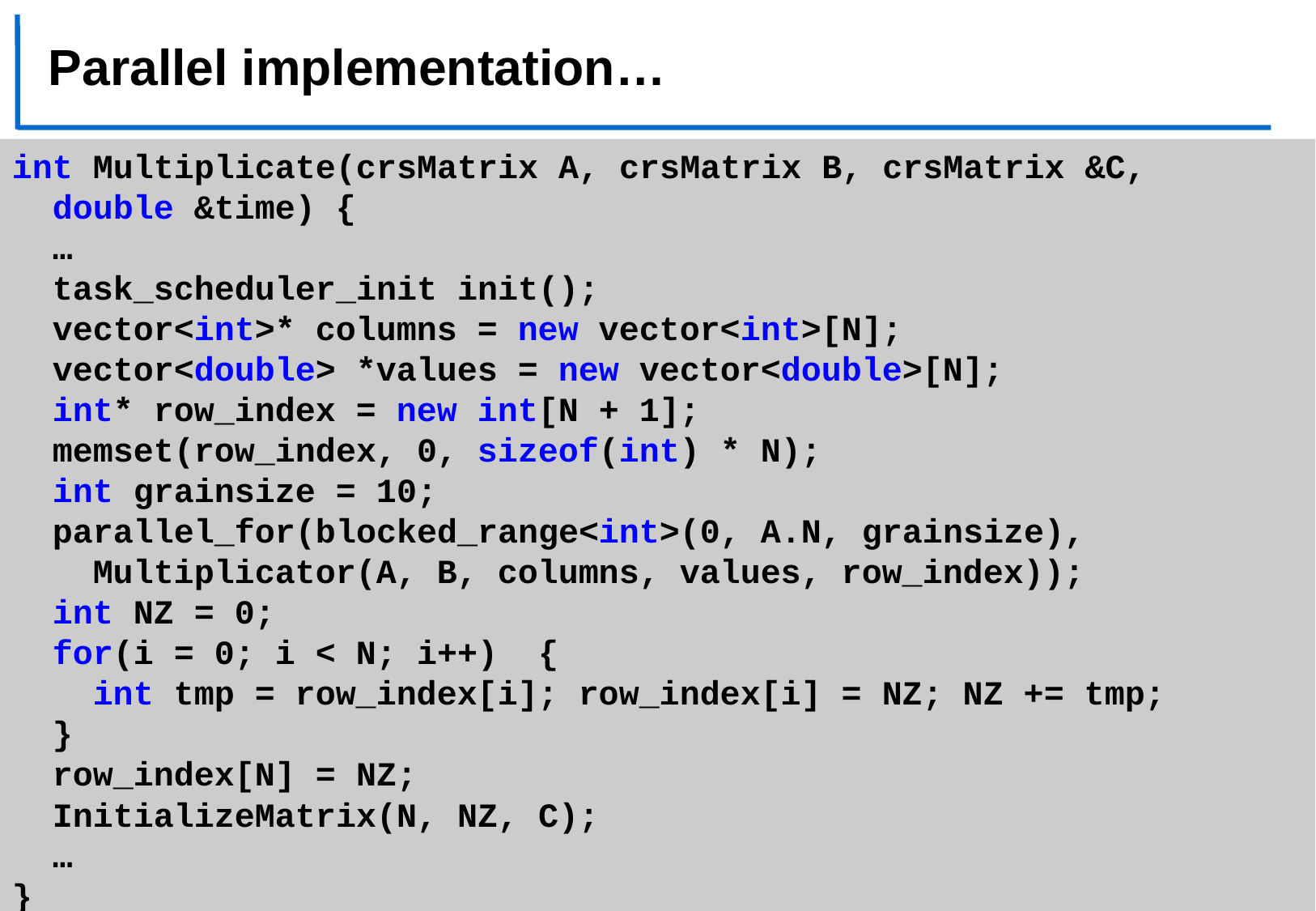

# Parallel implementation…
int Multiplicate(crsMatrix A, crsMatrix B, crsMatrix &C,
  double &time) {
  …
  task_scheduler_init init();
  vector<int>* columns = new vector<int>[N];
  vector<double> *values = new vector<double>[N];
  int* row_index = new int[N + 1];
  memset(row_index, 0, sizeof(int) * N);
  int grainsize = 10;
  parallel_for(blocked_range<int>(0, A.N, grainsize),
    Multiplicator(A, B, columns, values, row_index));
  int NZ = 0;
  for(i = 0; i < N; i++)  {
    int tmp = row_index[i]; row_index[i] = NZ; NZ += tmp;
  }
  row_index[N] = NZ;
  InitializeMatrix(N, NZ, C);
  …
}
Sparse matrix multiplication
N. Novgorod, 2014.
118